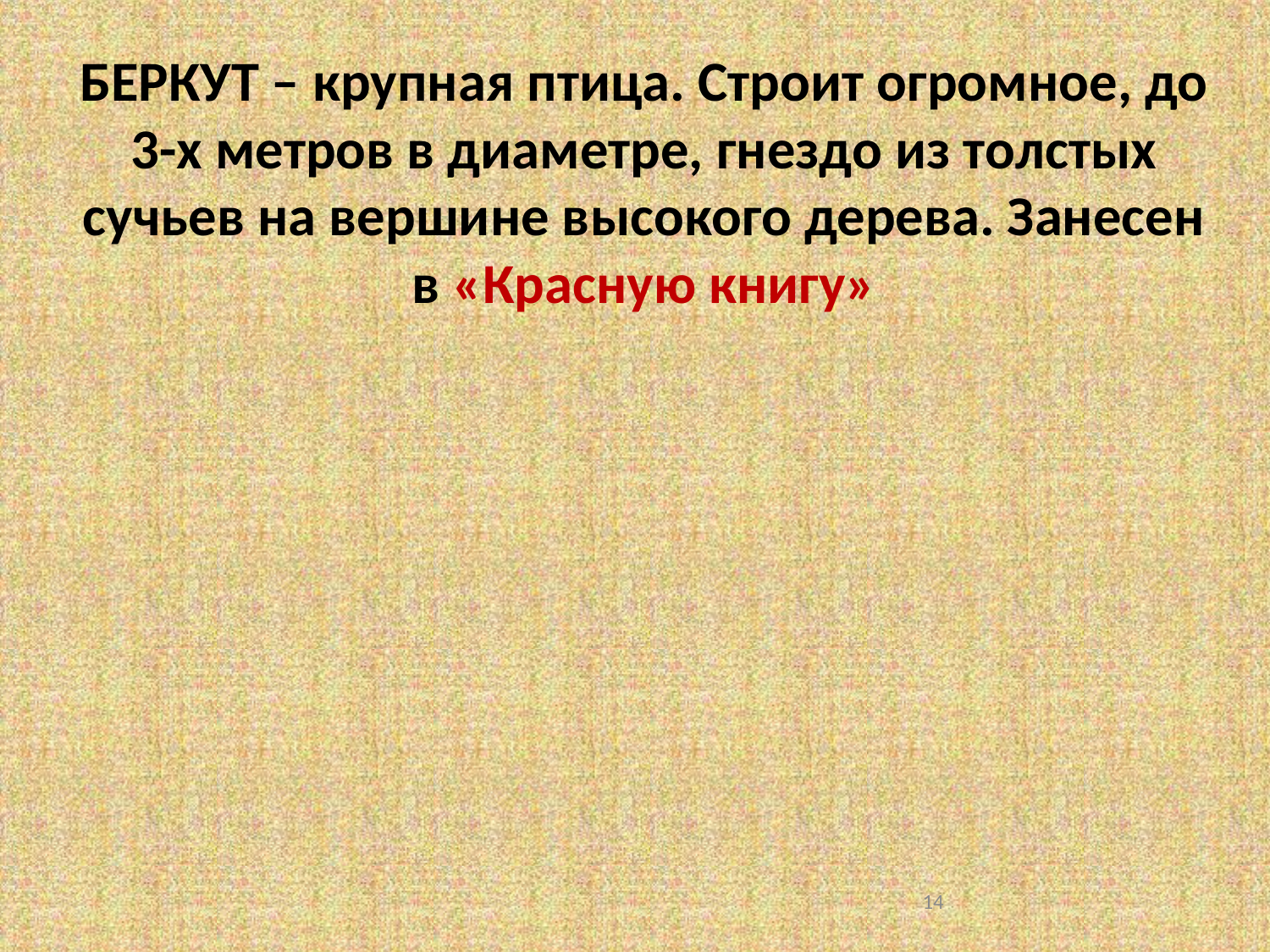

БЕРКУТ – крупная птица. Строит огромное, до 3-х метров в диаметре, гнездо из толстых сучьев на вершине высокого дерева. Занесен в «Красную книгу»
14